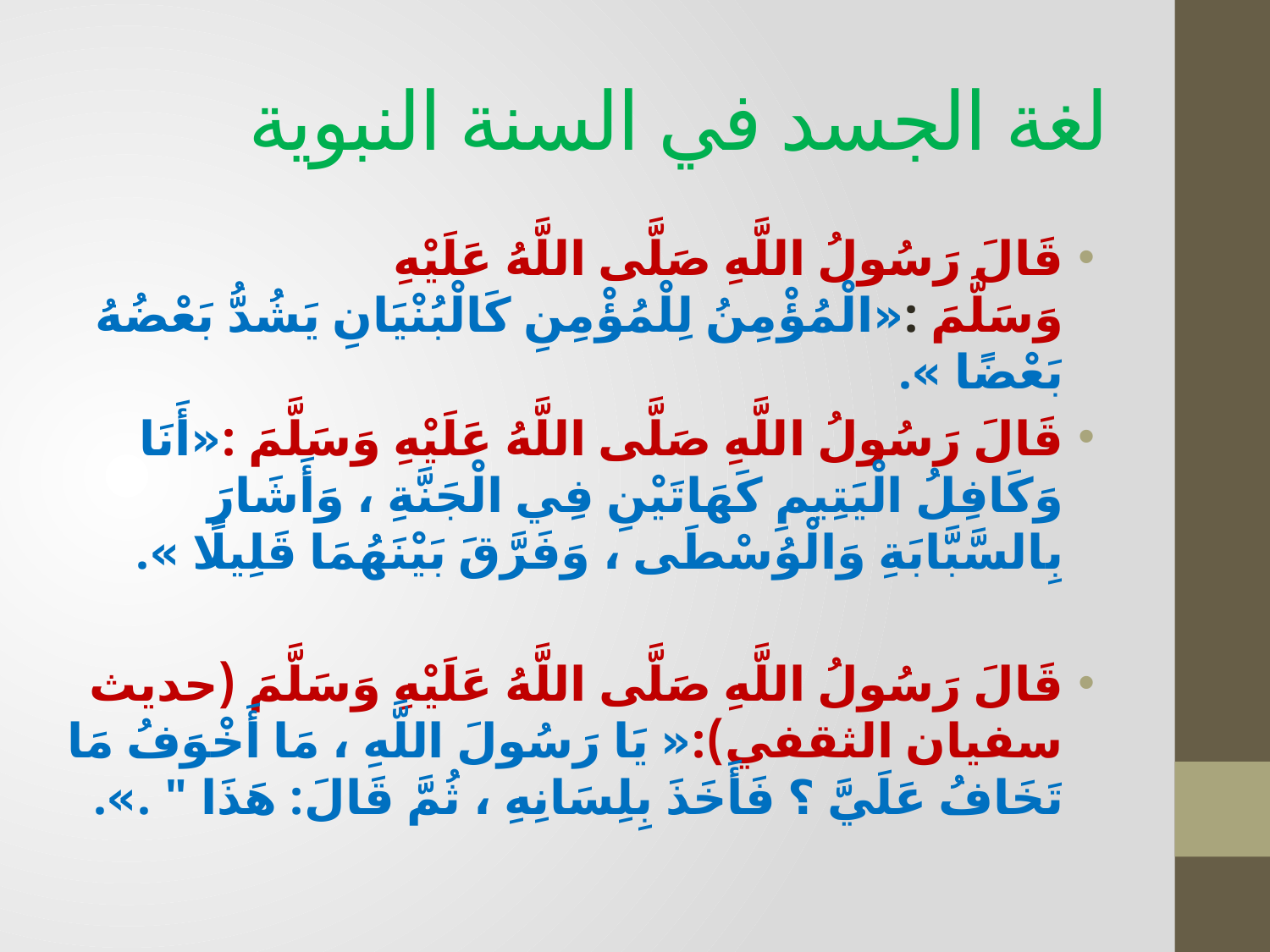

# لغة الجسد في السنة النبوية
قَالَ رَسُولُ اللَّهِ صَلَّى اللَّهُ عَلَيْهِ وَسَلَّمَ :«الْمُؤْمِنُ لِلْمُؤْمِنِ كَالْبُنْيَانِ يَشُدُّ بَعْضُهُ بَعْضًا ».
قَالَ رَسُولُ اللَّهِ صَلَّى اللَّهُ عَلَيْهِ وَسَلَّمَ :«أَنَا وَكَافِلُ الْيَتِيمِ كَهَاتَيْنِ فِي الْجَنَّةِ ، وَأَشَارَ بِالسَّبَّابَةِ وَالْوُسْطَى ، وَفَرَّقَ بَيْنَهُمَا قَلِيلًا ».

قَالَ رَسُولُ اللَّهِ صَلَّى اللَّهُ عَلَيْهِ وَسَلَّمَ (حديث سفيان الثقفي):« يَا رَسُولَ اللَّهِ ، مَا أَخْوَفُ مَا تَخَافُ عَلَيَّ ؟ فَأَخَذَ بِلِسَانِهِ ، ثُمَّ قَالَ: هَذَا " .».